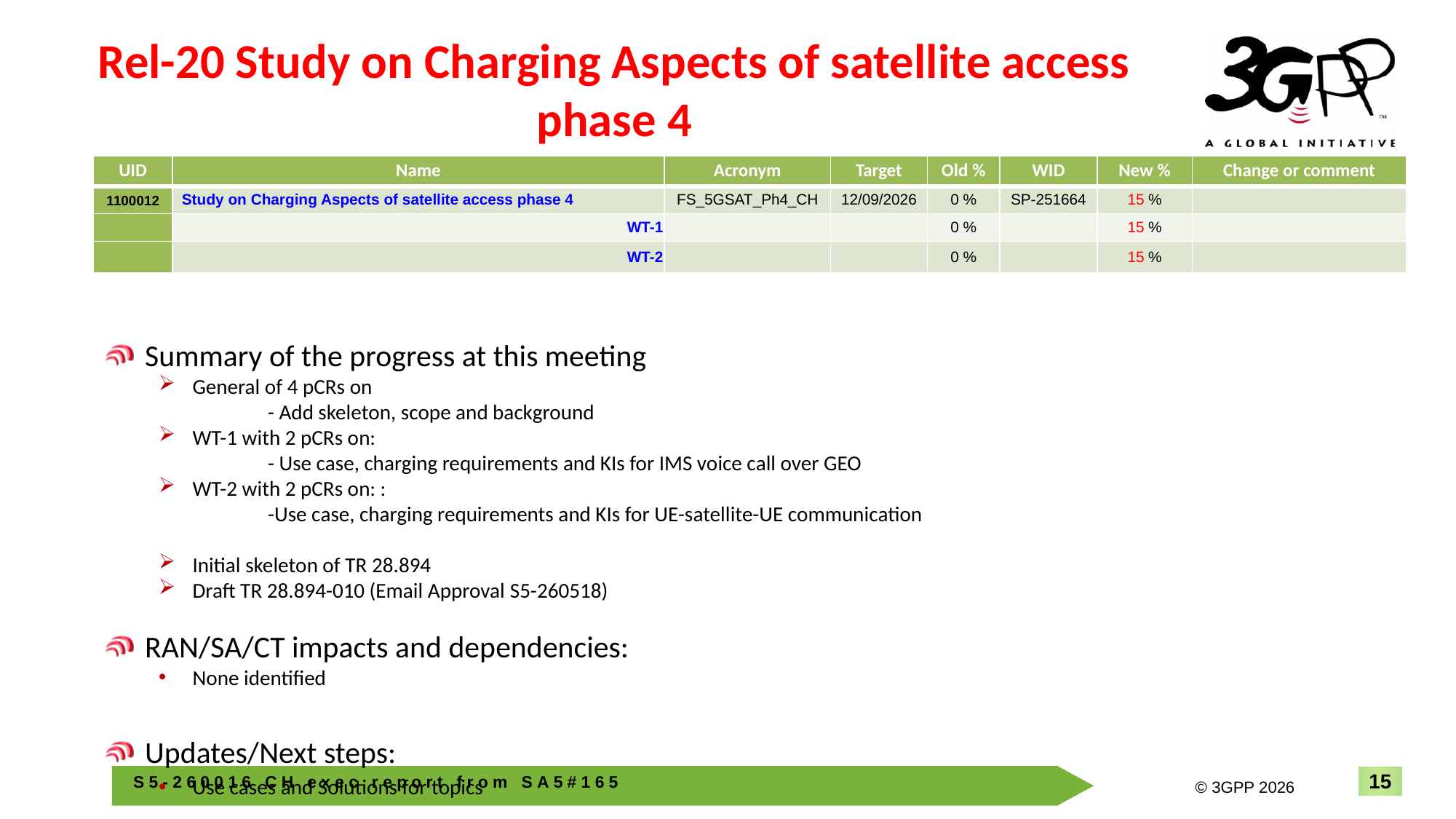

# Rel-20 Study on Charging Aspects of satellite access phase 4
| UID | Name | Acronym | Target | Old % | WID | New % | Change or comment |
| --- | --- | --- | --- | --- | --- | --- | --- |
| 1100012 | Study on Charging Aspects of satellite access phase 4 | FS\_5GSAT\_Ph4\_CH | 12/09/2026 | 0 % | SP-251664 | 15 % |  |
|  | WT-1 |  |  | 0 % |  | 15 % |  |
|  | WT-2 |  |  | 0 % |  | 15 % |  |
Summary of the progress at this meeting
General of 4 pCRs on
	- Add skeleton, scope and background
WT-1 with 2 pCRs on:
	- Use case, charging requirements and KIs for IMS voice call over GEO
WT-2 with 2 pCRs on: :
	-Use case, charging requirements and KIs for UE-satellite-UE communication

Initial skeleton of TR 28.894
Draft TR 28.894-010 (Email Approval S5-260518)

RAN/SA/CT impacts and dependencies:
None identified

Updates/Next steps:
Use cases and Solutions for topics